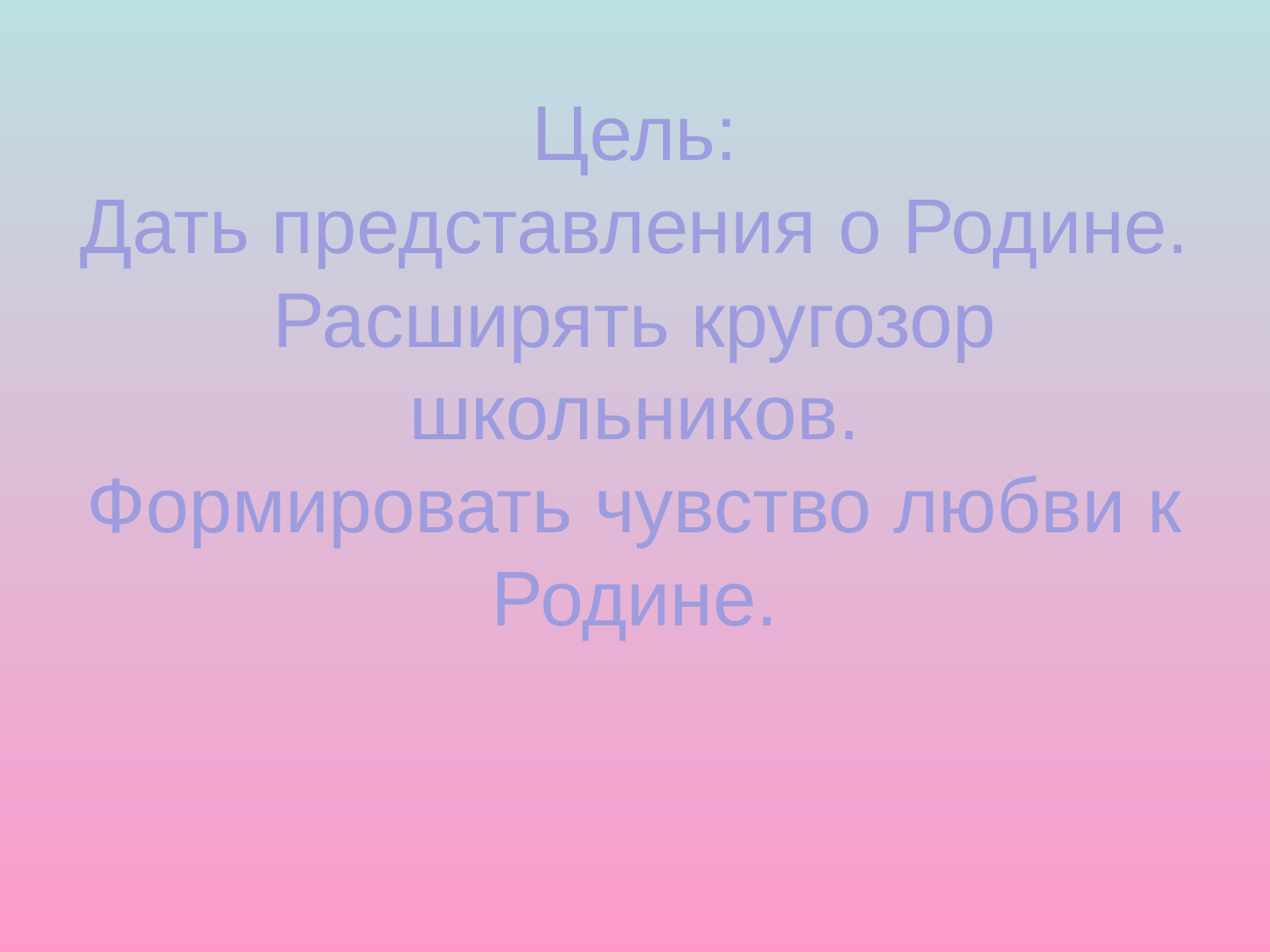

# Цель: Дать представления о Родине. Расширять кругозор школьников. Формировать чувство любви к Родине.